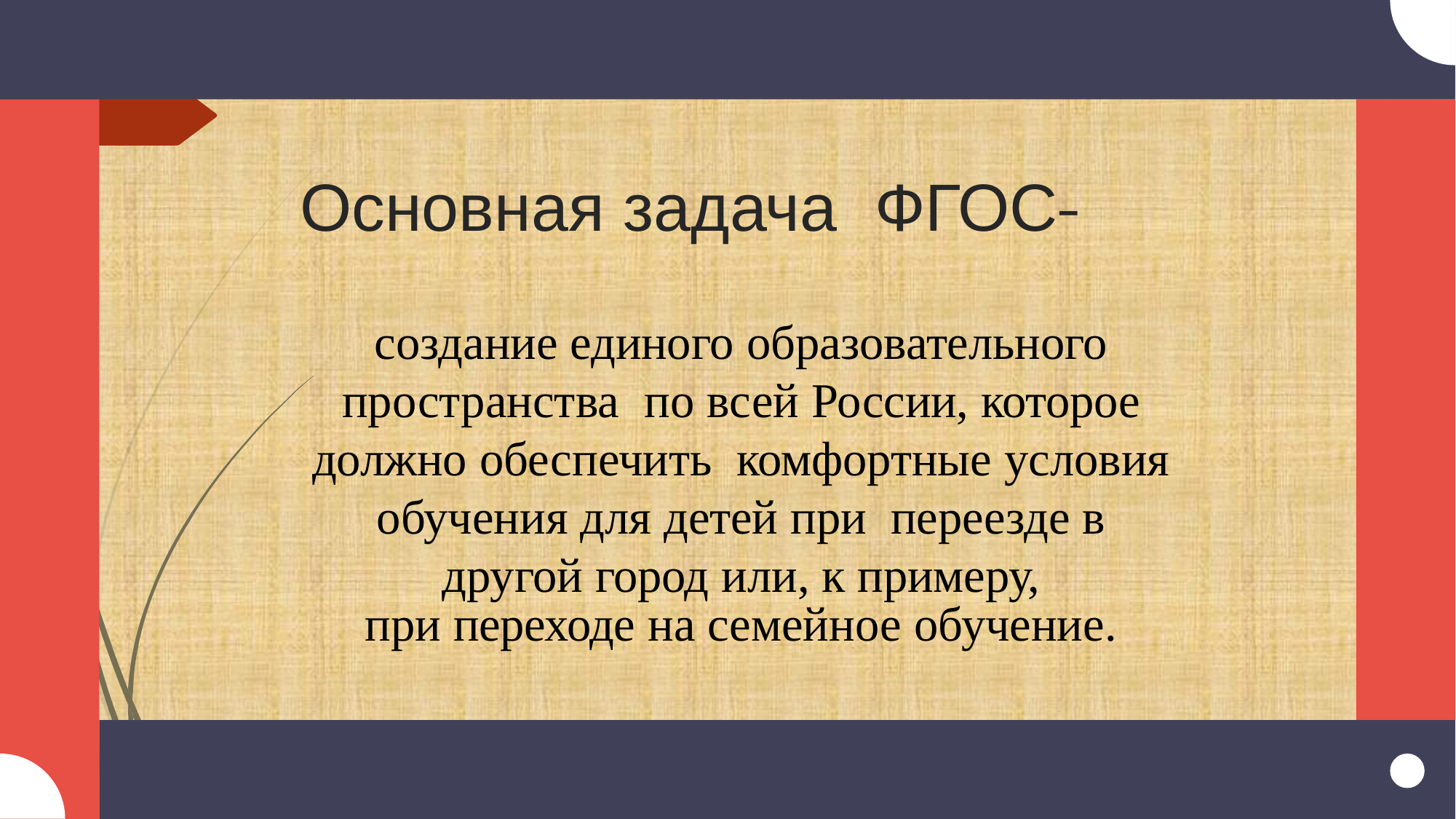

# Основная задача  ФГОС-
создание единого образовательного пространства  по всей России, которое должно обеспечить  комфортные условия обучения для детей при  переезде в другой город или, к примеру,
при переходе на семейное обучение.